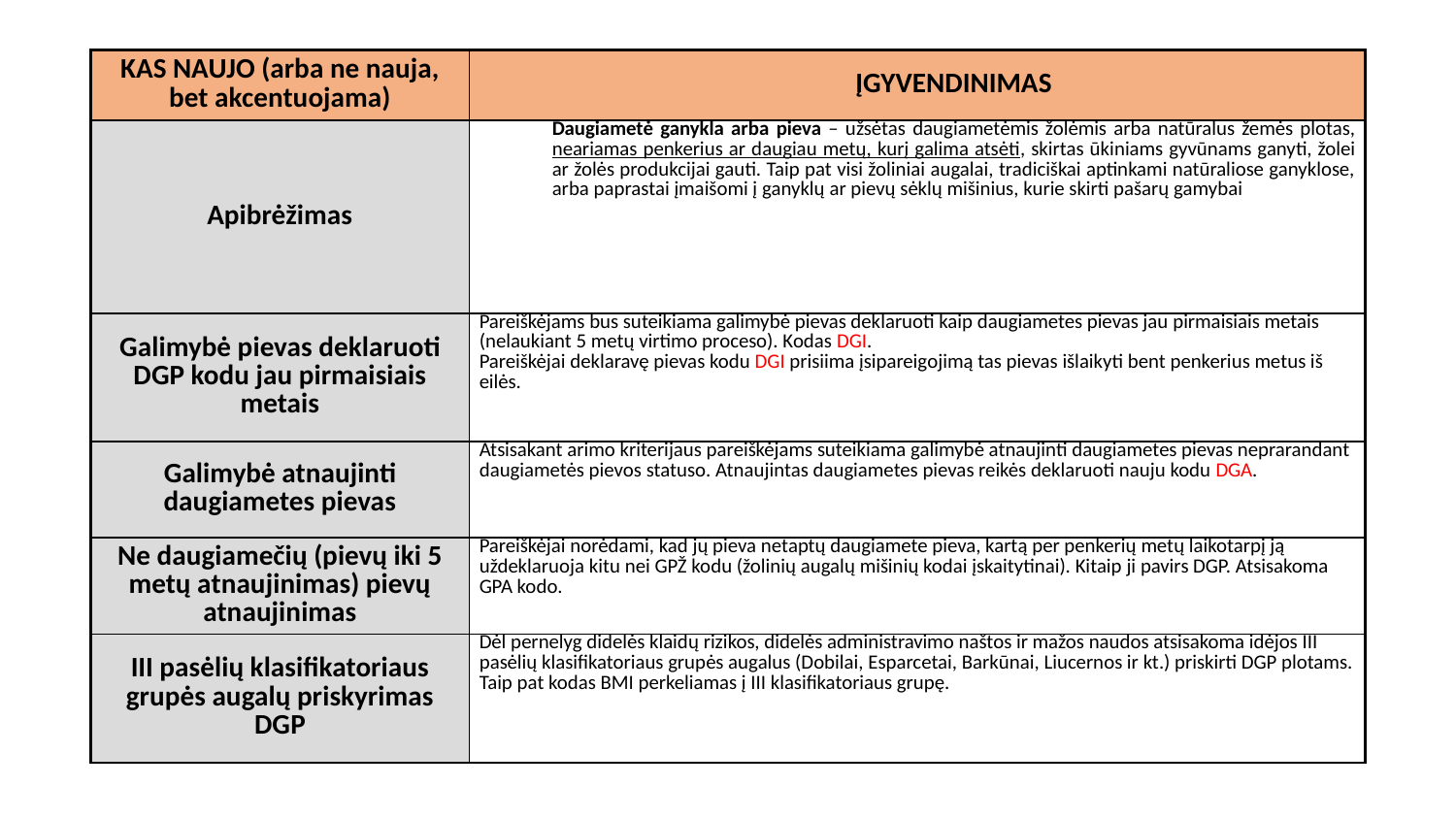

| KAS NAUJO (arba ne nauja, bet akcentuojama) | ĮGYVENDINIMAS |
| --- | --- |
| Apibrėžimas | Daugiametė ganykla arba pieva – užsėtas daugiametėmis žolėmis arba natūralus žemės plotas, neariamas penkerius ar daugiau metų, kurį galima atsėti, skirtas ūkiniams gyvūnams ganyti, žolei ar žolės produkcijai gauti. Taip pat visi žoliniai augalai, tradiciškai aptinkami natūraliose ganyklose, arba paprastai įmaišomi į ganyklų ar pievų sėklų mišinius, kurie skirti pašarų gamybai |
| Galimybė pievas deklaruoti DGP kodu jau pirmaisiais metais | Pareiškėjams bus suteikiama galimybė pievas deklaruoti kaip daugiametes pievas jau pirmaisiais metais (nelaukiant 5 metų virtimo proceso). Kodas DGI. Pareiškėjai deklaravę pievas kodu DGI prisiima įsipareigojimą tas pievas išlaikyti bent penkerius metus iš eilės. |
| Galimybė atnaujinti daugiametes pievas | Atsisakant arimo kriterijaus pareiškėjams suteikiama galimybė atnaujinti daugiametes pievas neprarandant daugiametės pievos statuso. Atnaujintas daugiametes pievas reikės deklaruoti nauju kodu DGA. |
| Ne daugiamečių (pievų iki 5 metų atnaujinimas) pievų atnaujinimas | Pareiškėjai norėdami, kad jų pieva netaptų daugiamete pieva, kartą per penkerių metų laikotarpį ją uždeklaruoja kitu nei GPŽ kodu (žolinių augalų mišinių kodai įskaitytinai). Kitaip ji pavirs DGP. Atsisakoma GPA kodo. |
| III pasėlių klasifikatoriaus grupės augalų priskyrimas DGP | Dėl pernelyg didelės klaidų rizikos, didelės administravimo naštos ir mažos naudos atsisakoma idėjos III pasėlių klasifikatoriaus grupės augalus (Dobilai, Esparcetai, Barkūnai, Liucernos ir kt.) priskirti DGP plotams. Taip pat kodas BMI perkeliamas į III klasifikatoriaus grupę. |